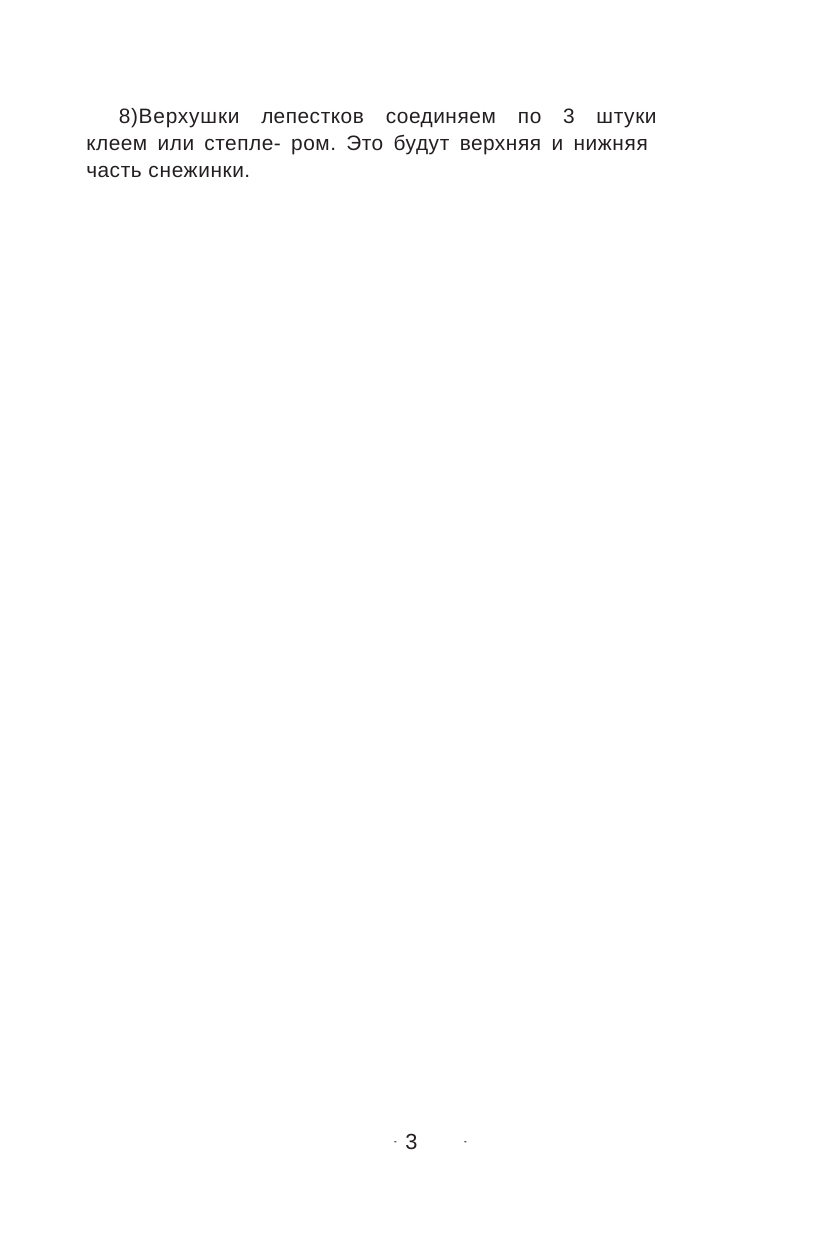

8)Верхушки лепестков соединяем по 3 штуки
клеем или степле- ром. Это будут верхняя и нижняя
часть снежинки.
3
3